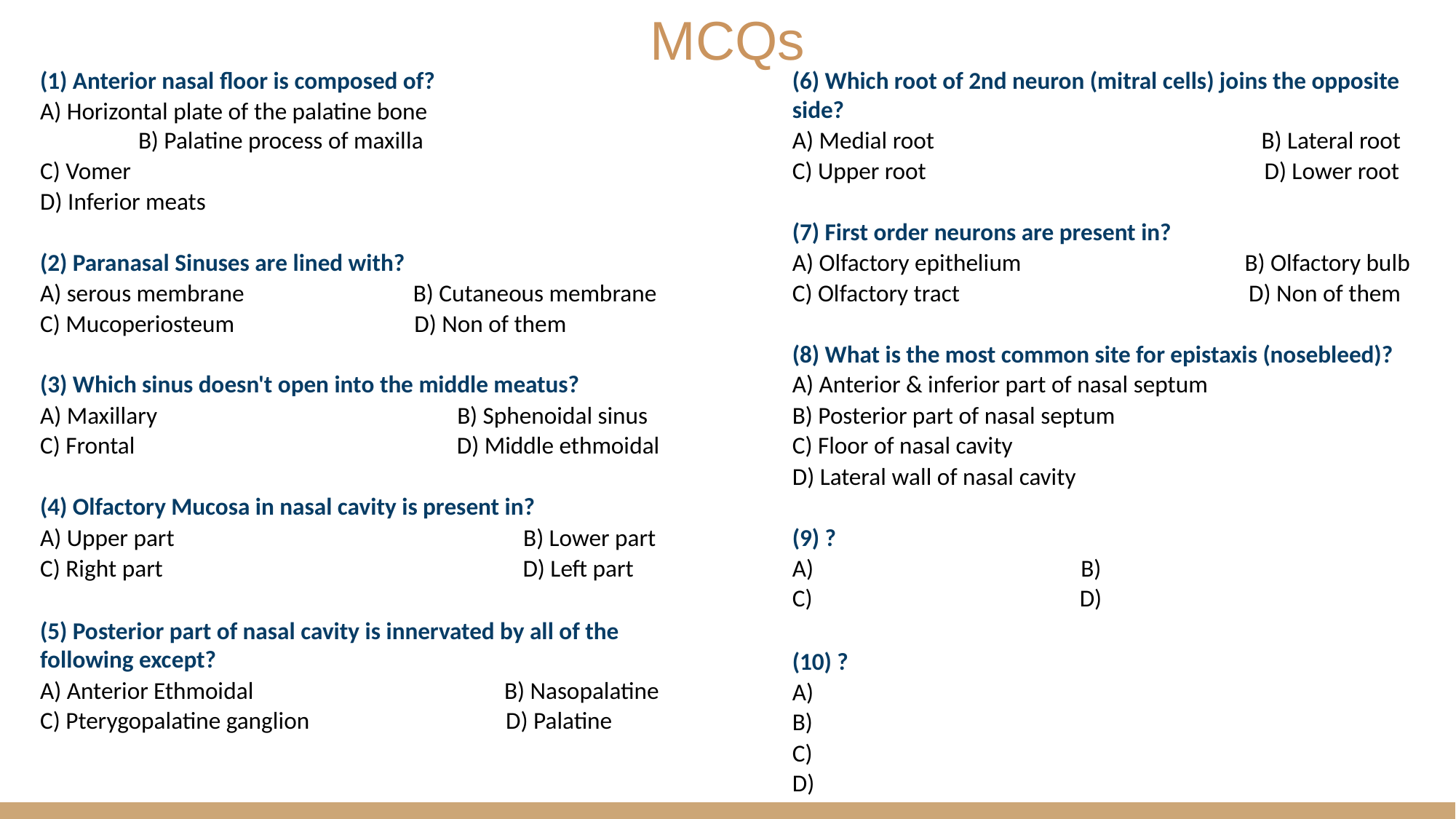

(1) Anterior nasal floor is composed of?
A) Horizontal plate of the palatine bone                                                              B) Palatine process of maxilla
C) Vomer
D) Inferior meats

(2) Paranasal Sinuses are lined with?
A) serous membrane                               B) Cutaneous membrane
C) Mucoperiosteum                                 D) Non of them

(3) Which sinus doesn't open into the middle meatus?
A) Maxillary                                                       B) Sphenoidal sinus
C) Frontal                                                           D) Middle ethmoidal

(4) Olfactory Mucosa in nasal cavity is present in?
A) Upper part                                                                B) Lower part
C) Right part                                                                  D) Left part

(5) Posterior part of nasal cavity is innervated by all of the following except?
A) Anterior Ethmoidal                                              B) Nasopalatine
C) Pterygopalatine ganglion                                    D) Palatine
(6) Which root of 2nd neuron (mitral cells) joins the opposite side?
A) Medial root                                                            B) Lateral root
C) Upper root                                                              D) Lower root

(7) First order neurons are present in?
A) Olfactory epithelium                                         B) Olfactory bulb
C) Olfactory tract                                                     D) Non of them

(8) What is the most common site for epistaxis (nosebleed)?
A) Anterior & inferior part of nasal septum
B) Posterior part of nasal septum
C) Floor of nasal cavity
D) Lateral wall of nasal cavity

(9) ?
A)                                                 B)
C)                                                 D)

(10) ?
A)
B)
C)
D)